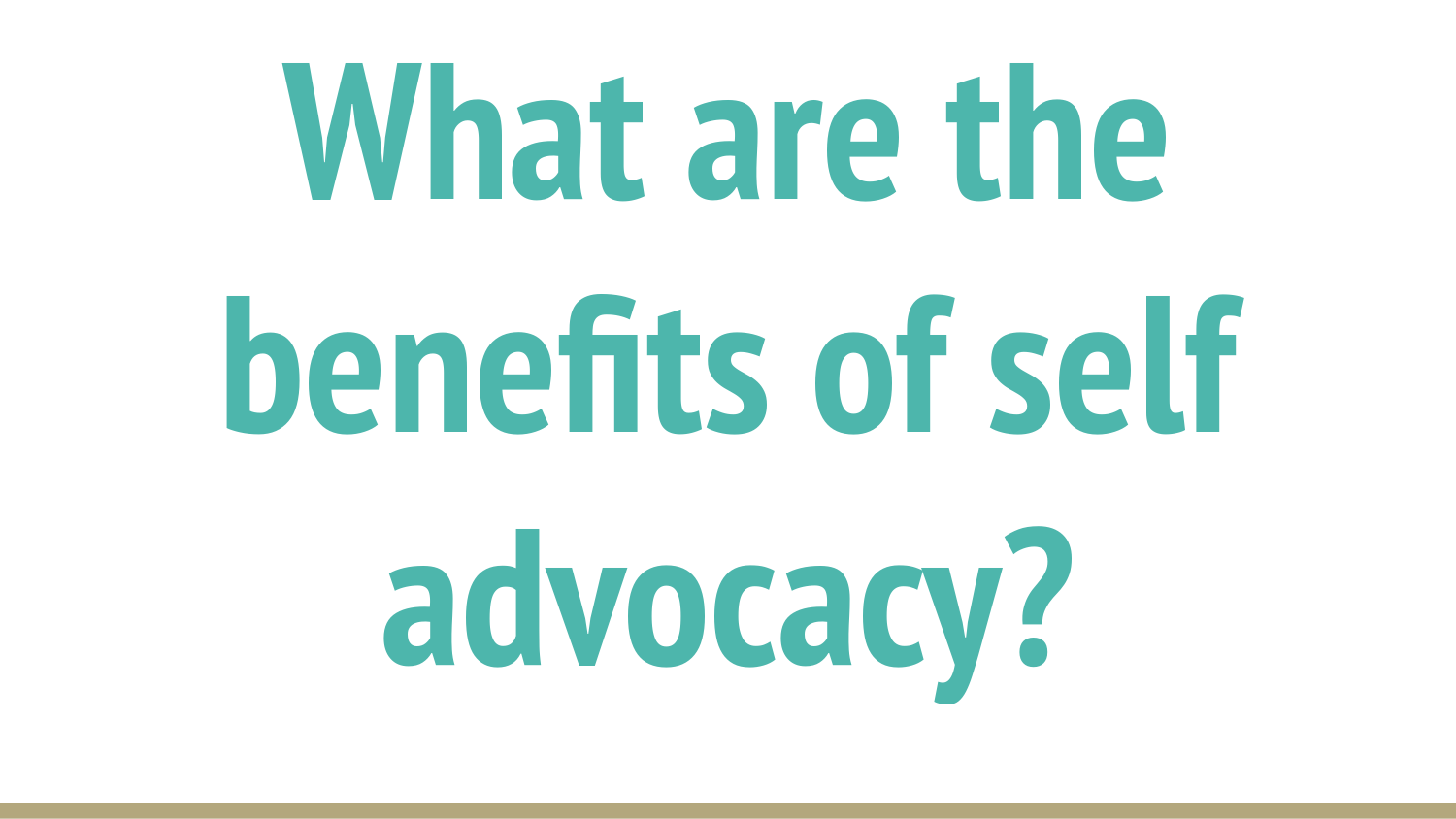

# What are the benefits of self advocacy?